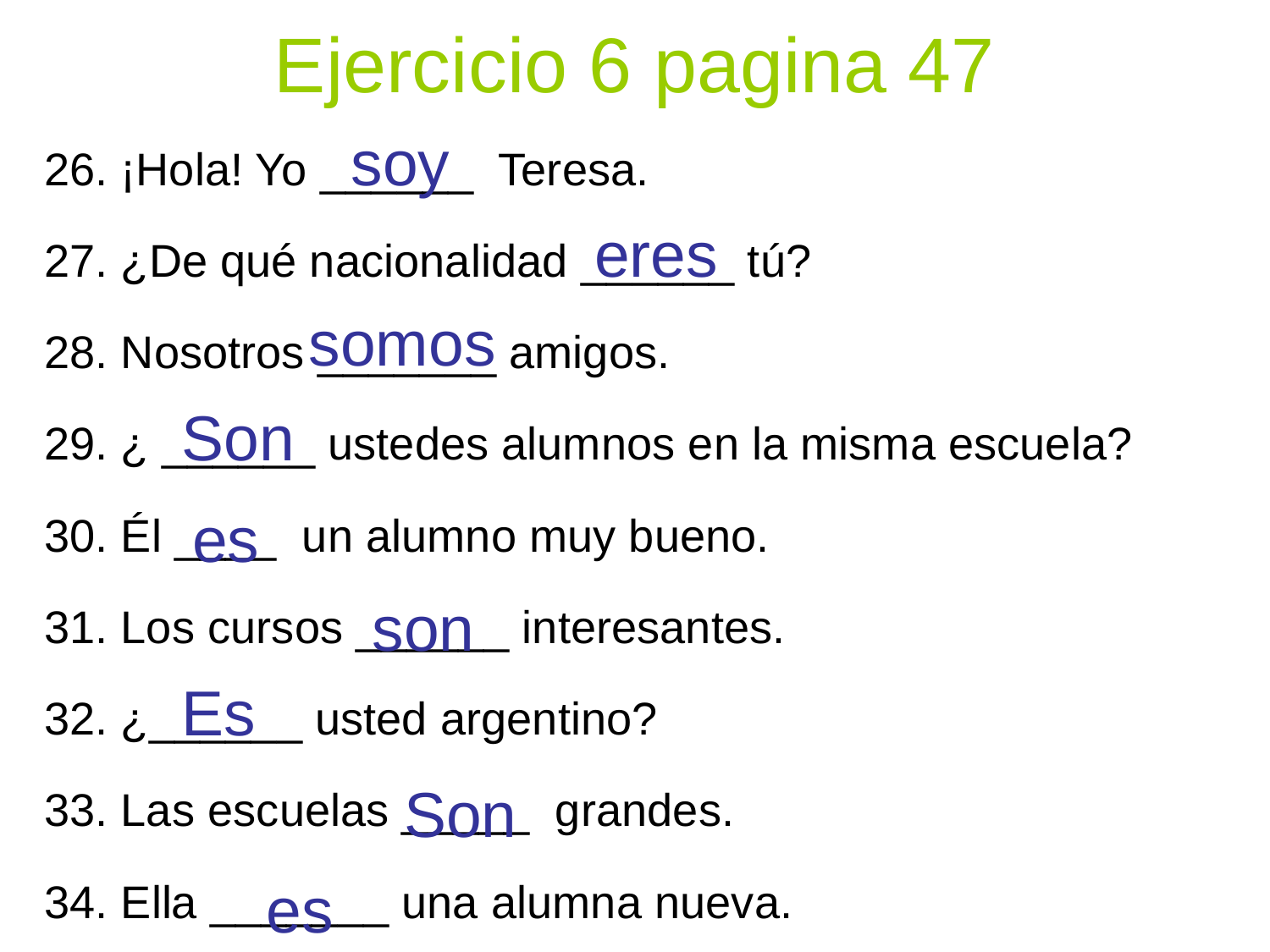

# Ejercicio 6 pagina 47
26. ¡Hola! Yo ______  Teresa.
27. ¿De qué nacionalidad ______ tú?
28. Nosotros _______ amigos.
29. ¿ ______ ustedes alumnos en la misma escuela?
30. Él ____  un alumno muy bueno.
31. Los cursos ______ interesantes.
32. ¿______ usted argentino?
33. Las escuelas _____  grandes.
34. Ella _______ una alumna nueva.

soy
eres
somos
Son
es
son
Es
Son
es